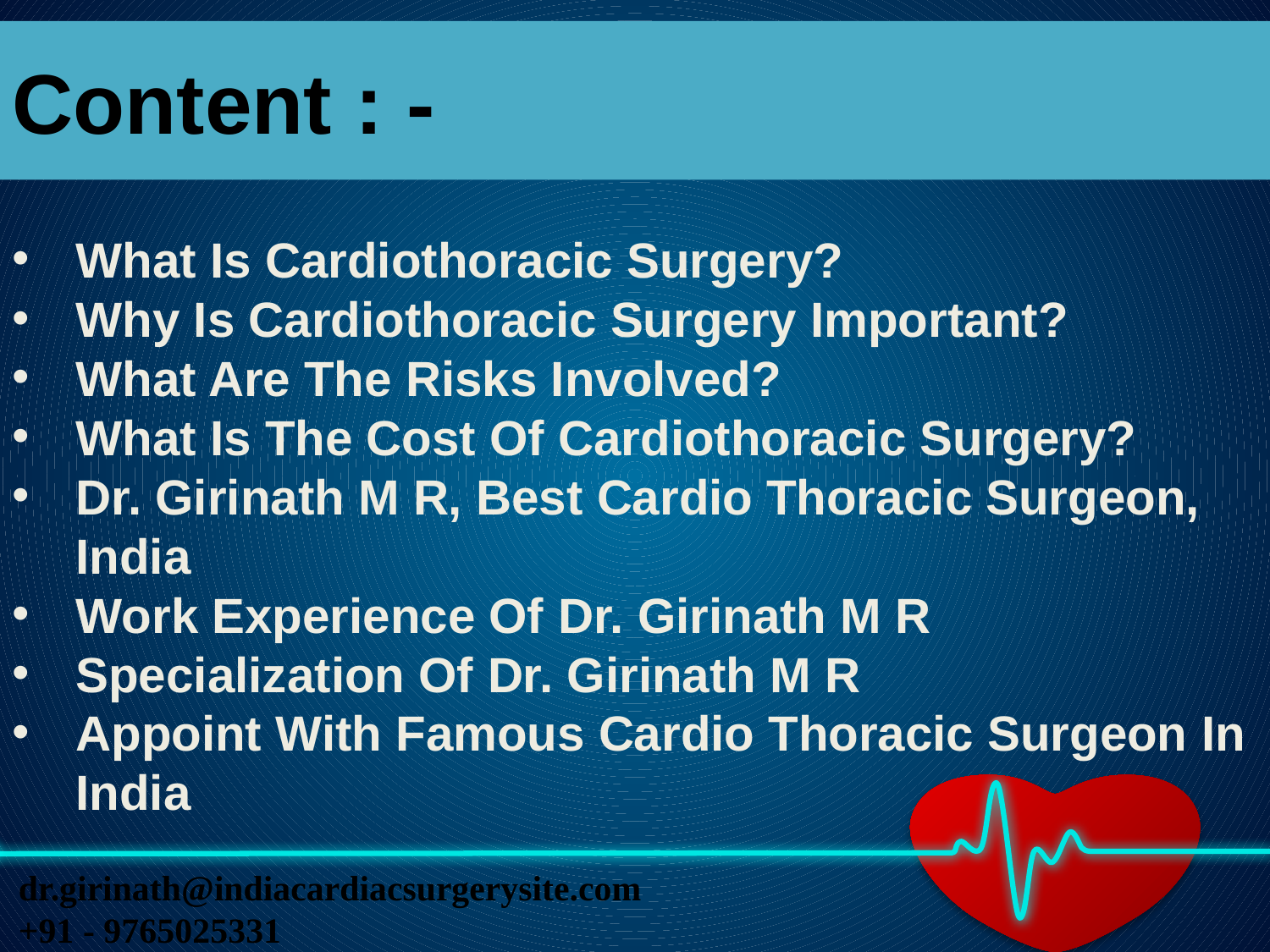

Content : -
What Is Cardiothoracic Surgery?
Why Is Cardiothoracic Surgery Important?
What Are The Risks Involved?
What Is The Cost Of Cardiothoracic Surgery?
Dr. Girinath M R, Best Cardio Thoracic Surgeon, India
Work Experience Of Dr. Girinath M R
Specialization Of Dr. Girinath M R
Appoint With Famous Cardio Thoracic Surgeon In India

dr.girinath@indiacardiacsurgerysite.com
+91 - 9765025331